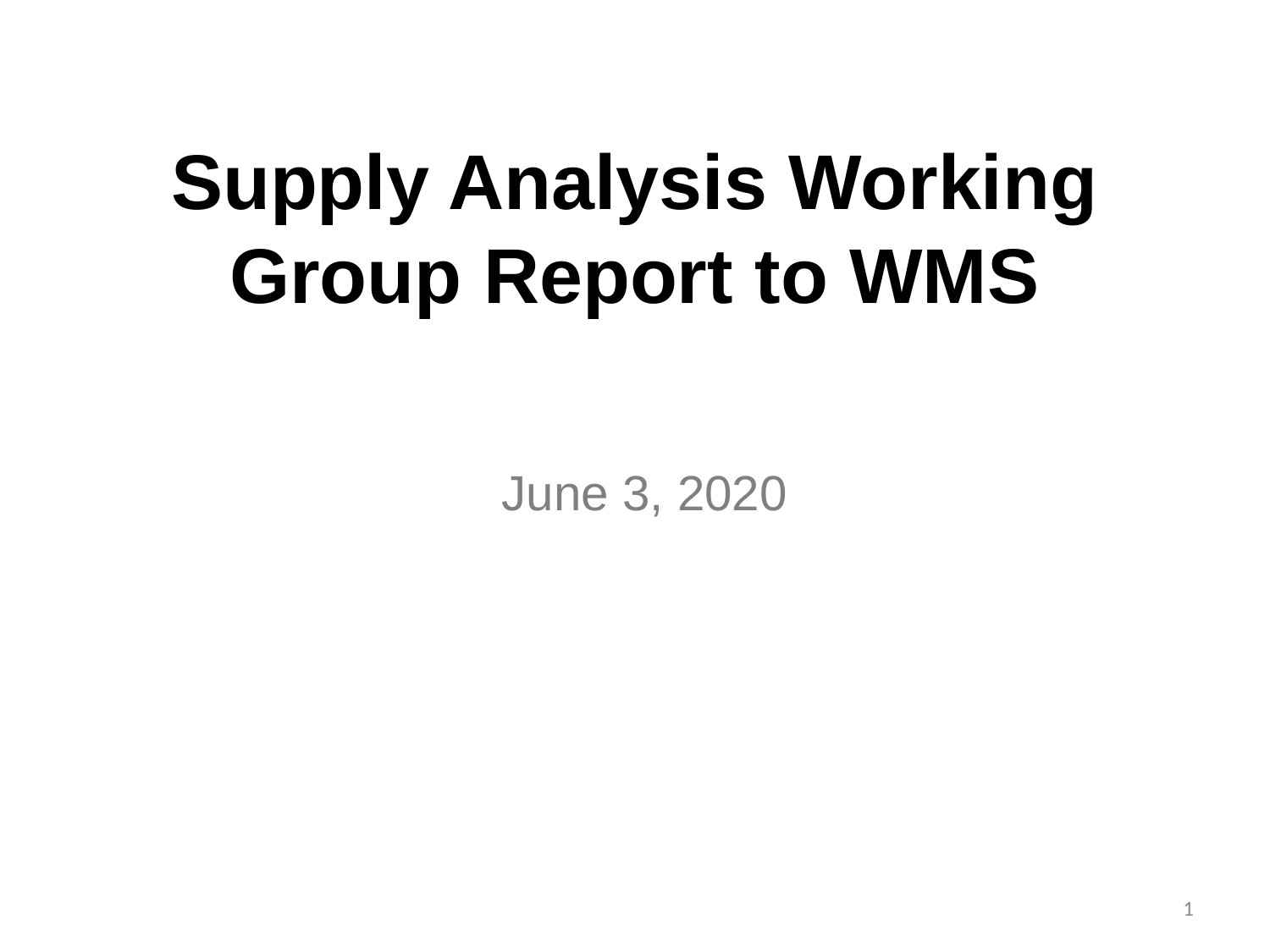

# Supply Analysis Working Group Report to WMS
June 3, 2020
1